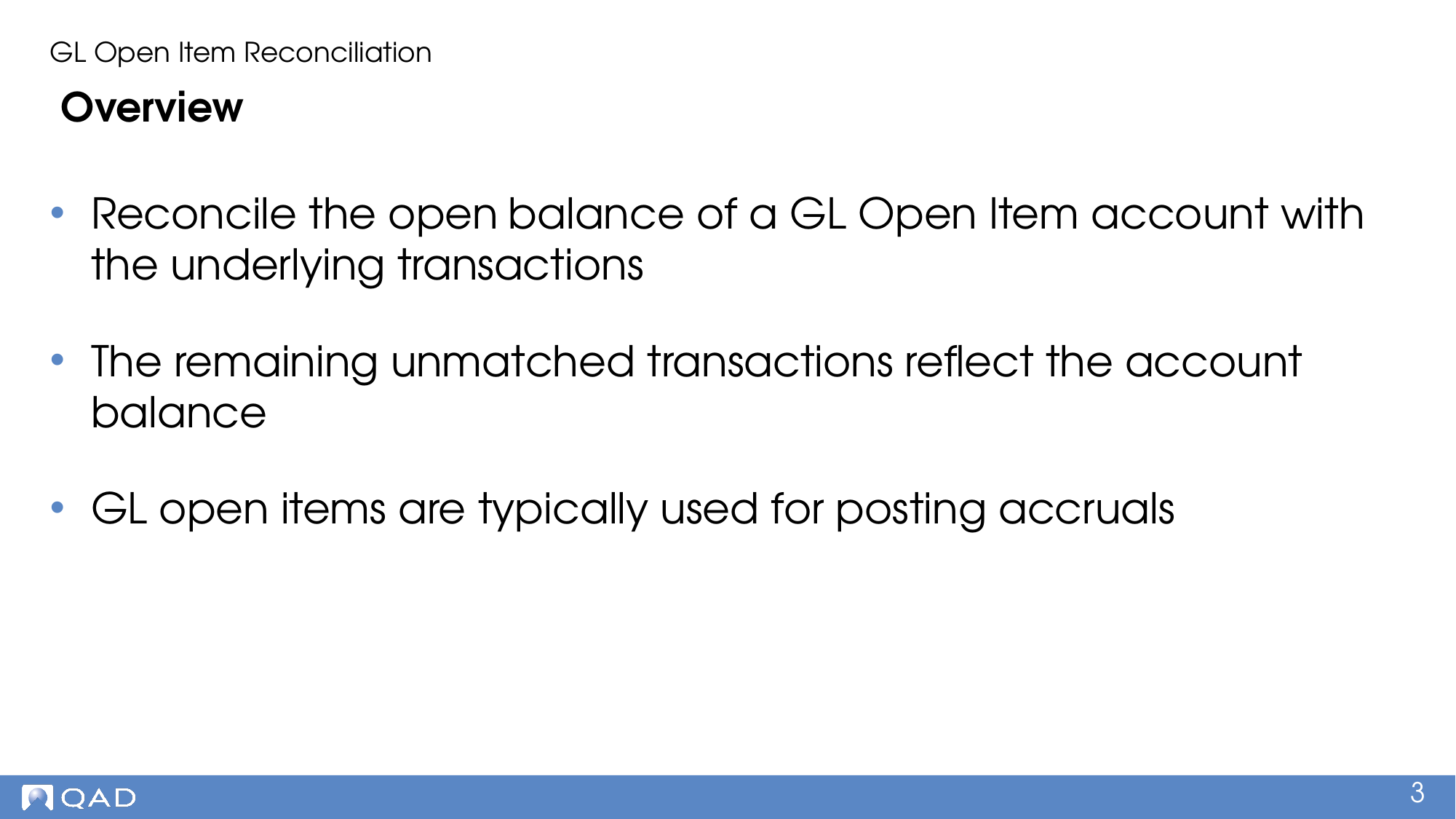

GL Open Item Reconciliation
# Overview
Reconcile the open balance of a GL Open Item account with the underlying transactions
The remaining unmatched transactions reflect the account balance
GL open items are typically used for posting accruals

3